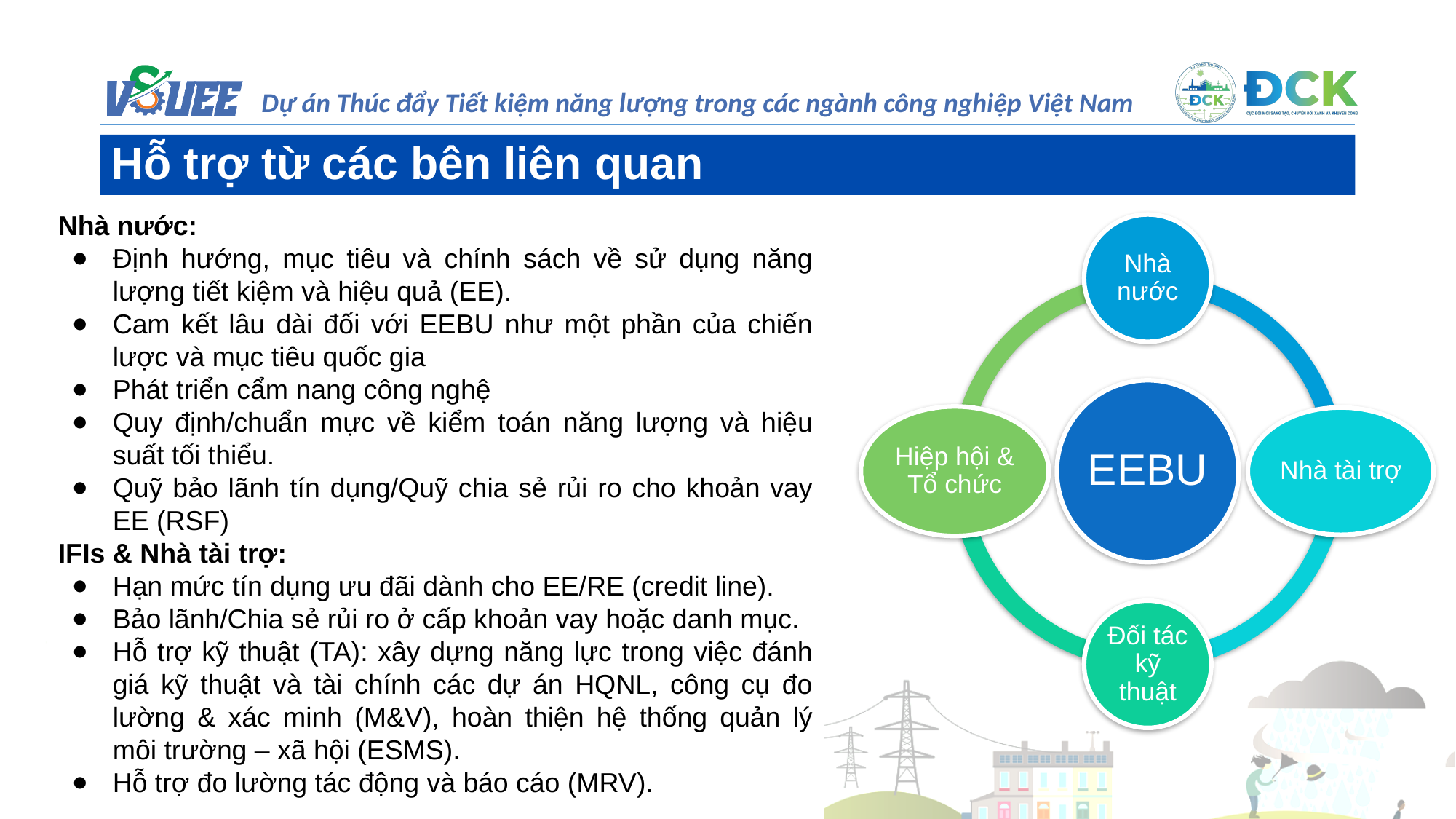

Hỗ trợ từ các bên liên quan
Nhà nước:
Định hướng, mục tiêu và chính sách về sử dụng năng lượng tiết kiệm và hiệu quả (EE).
Cam kết lâu dài đối với EEBU như một phần của chiến lược và mục tiêu quốc gia
Phát triển cẩm nang công nghệ
Quy định/chuẩn mực về kiểm toán năng lượng và hiệu suất tối thiểu.
Quỹ bảo lãnh tín dụng/Quỹ chia sẻ rủi ro cho khoản vay EE (RSF)
IFIs & Nhà tài trợ:
Hạn mức tín dụng ưu đãi dành cho EE/RE (credit line).
Bảo lãnh/Chia sẻ rủi ro ở cấp khoản vay hoặc danh mục.
Hỗ trợ kỹ thuật (TA): xây dựng năng lực trong việc đánh giá kỹ thuật và tài chính các dự án HQNL, công cụ đo lường & xác minh (M&V), hoàn thiện hệ thống quản lý môi trường – xã hội (ESMS).
Hỗ trợ đo lường tác động và báo cáo (MRV).

Nhà nước

EEBU

Hiệp hội & Tổ chức
Nhà tài trợ

Đối tác kỹ thuật